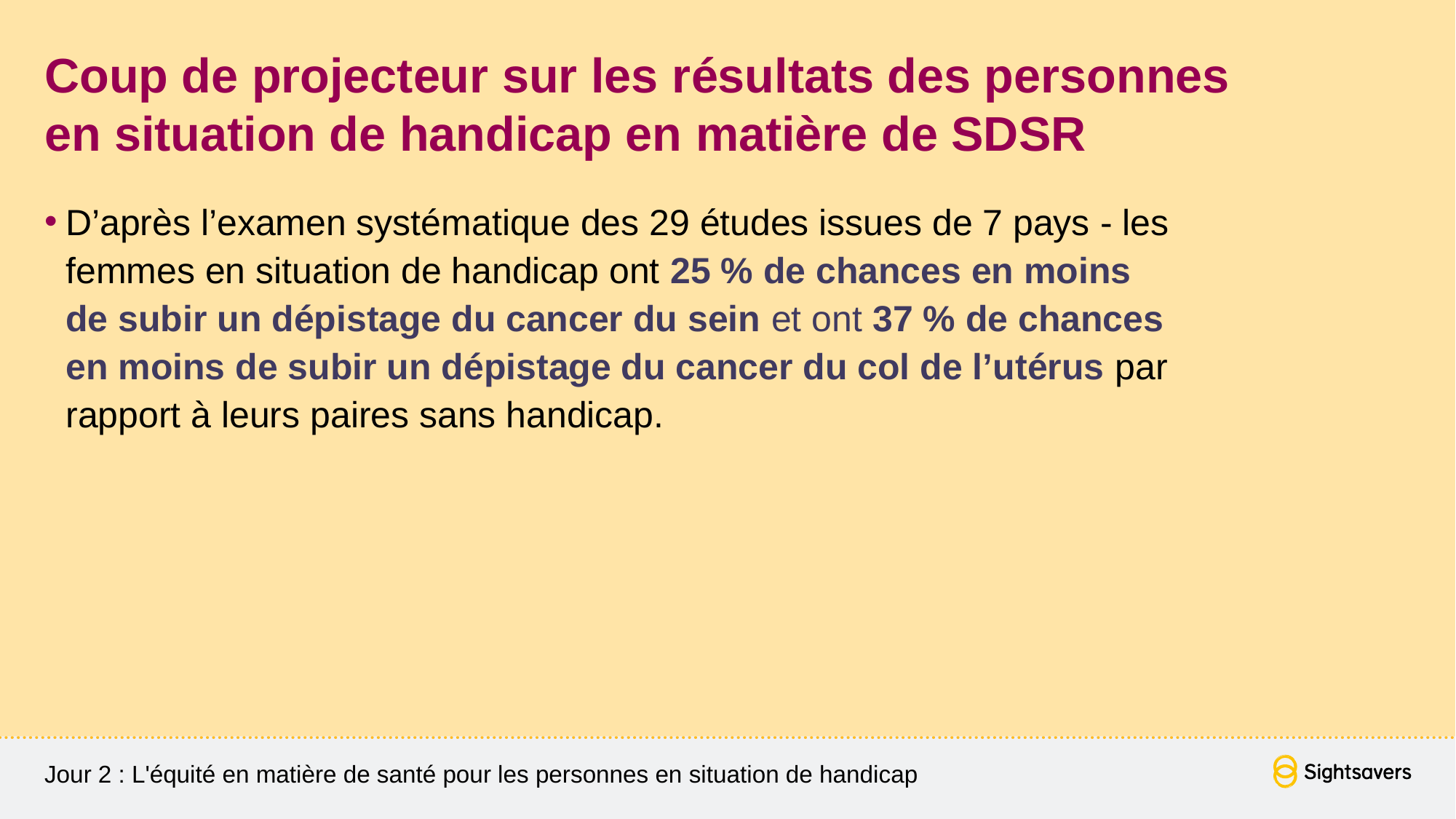

# Coup de projecteur sur les résultats des personnes en situation de handicap en matière de SDSR
D’après l’examen systématique des 29 études issues de 7 pays - les femmes en situation de handicap ont 25 % de chances en moins de subir un dépistage du cancer du sein et ont 37 % de chances en moins de subir un dépistage du cancer du col de l’utérus par rapport à leurs paires sans handicap.
Jour 2 : L'équité en matière de santé pour les personnes en situation de handicap